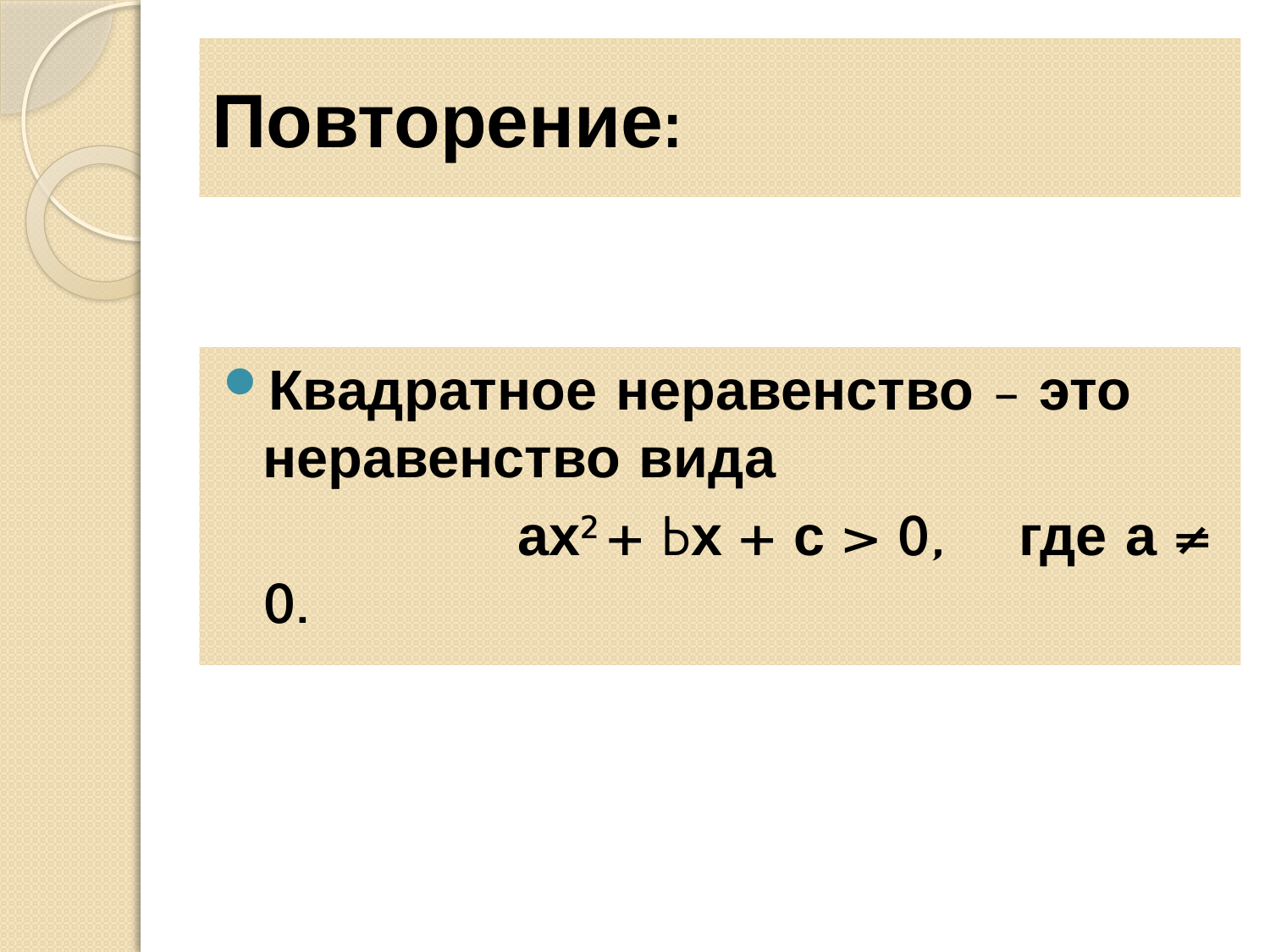

# Повторение:
Квадратное неравенство – это  неравенство вида
                ах2 + bх + с > 0,    где а ≠ 0.